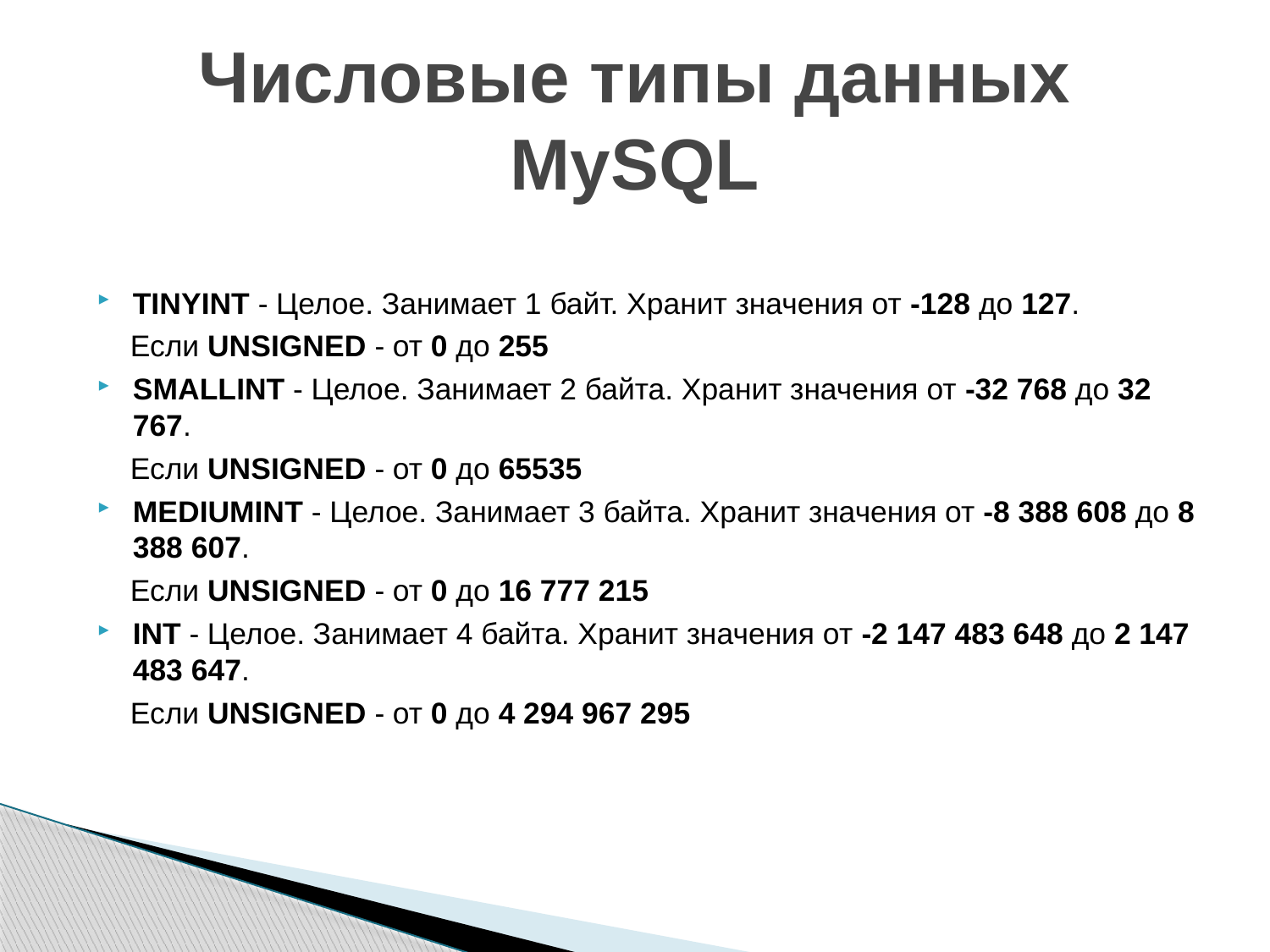

# Числовые типы данных MySQL
TINYINT - Целое. Занимает 1 байт. Хранит значения от -128 до 127.
    Если UNSIGNED - от 0 до 255
SMALLINT - Целое. Занимает 2 байта. Хранит значения от -32 768 до 32 767.
    Если UNSIGNED - от 0 до 65535
MEDIUMINT - Целое. Занимает 3 байта. Хранит значения от -8 388 608 до 8 388 607.
    Если UNSIGNED - от 0 до 16 777 215
INT - Целое. Занимает 4 байта. Хранит значения от -2 147 483 648 до 2 147 483 647.
    Если UNSIGNED - от 0 до 4 294 967 295